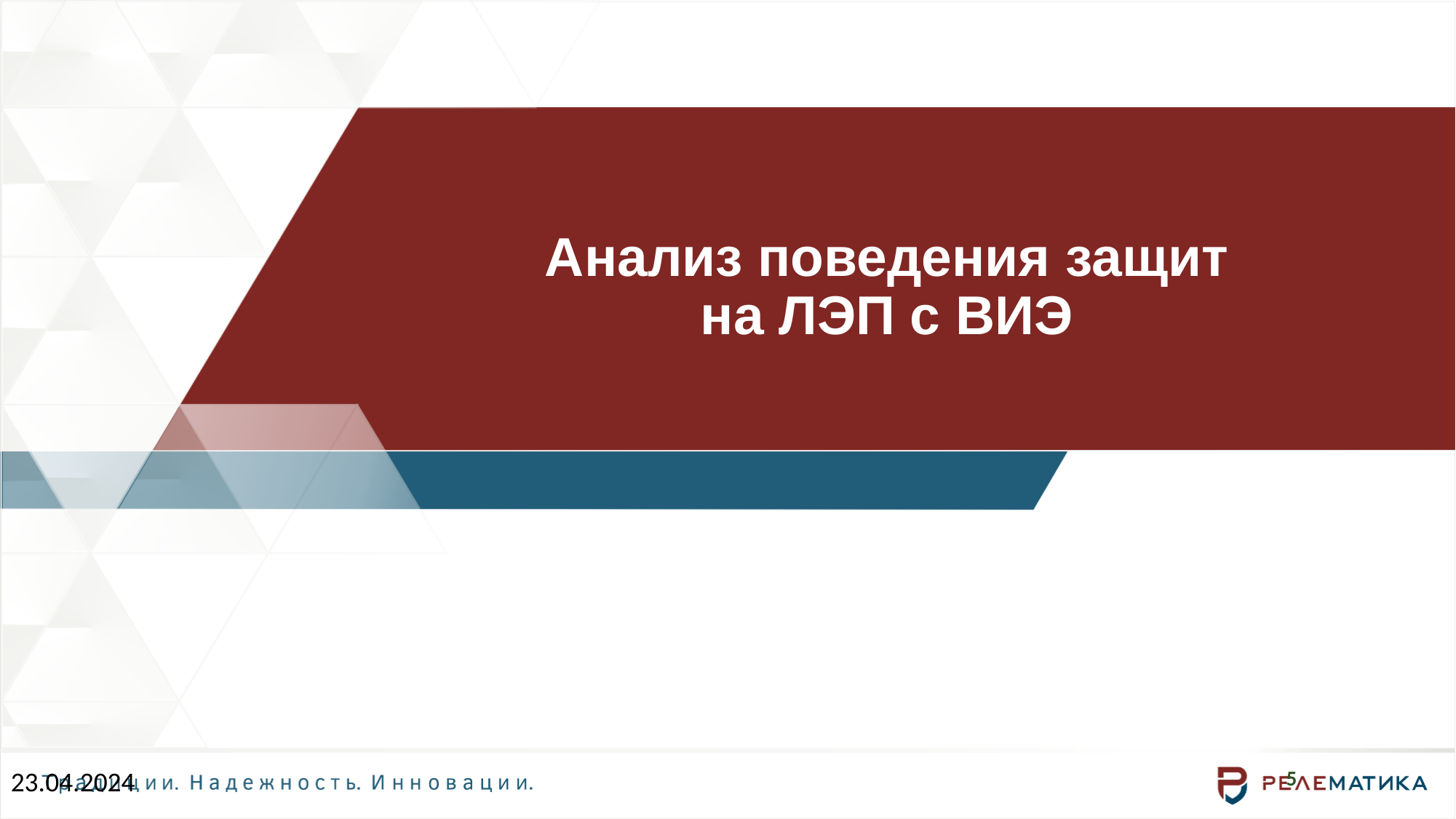

# Анализ поведения защит на ЛЭП с ВИЭ
23.04.2024
5